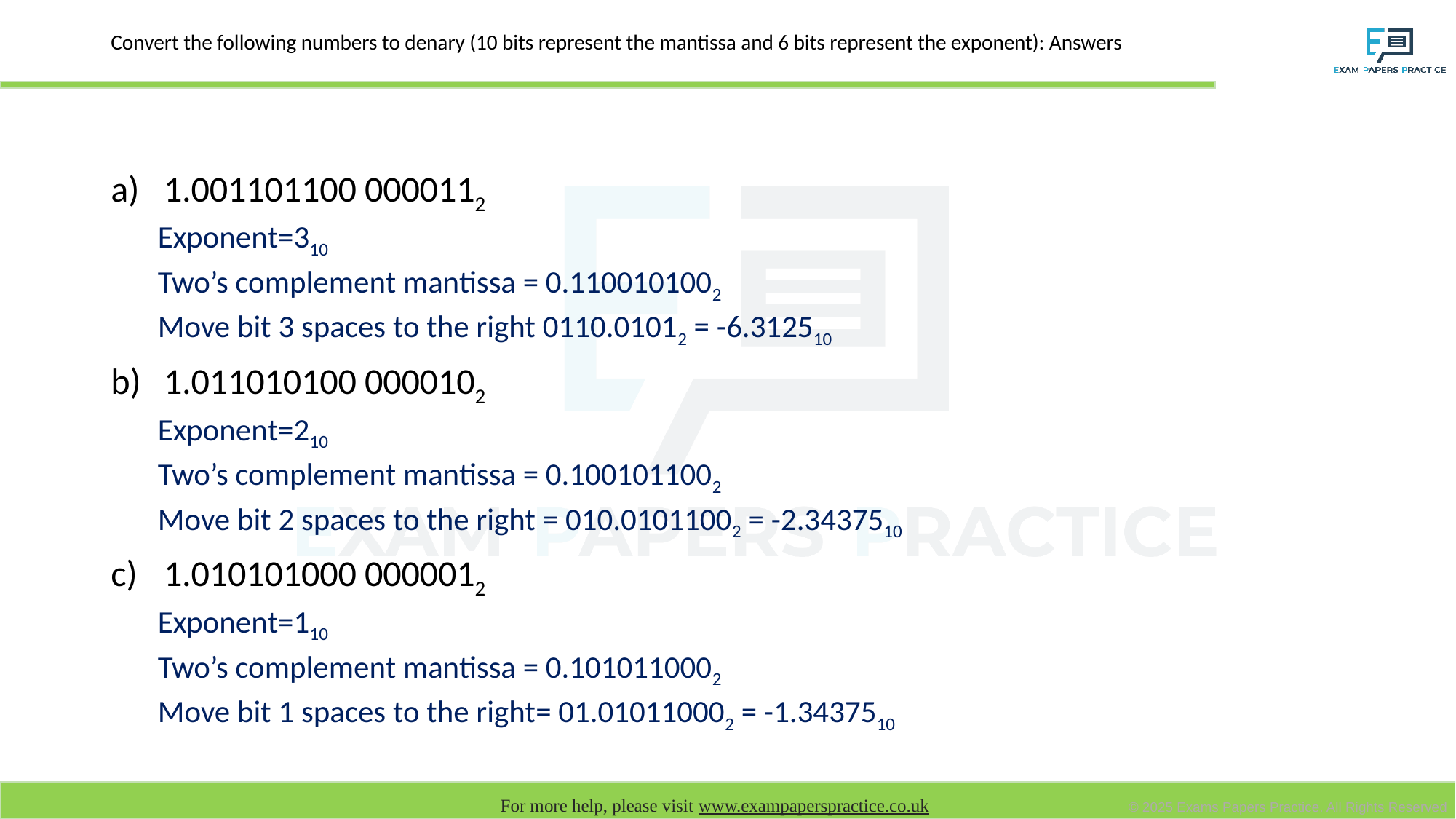

# Convert the following numbers to denary (10 bits represent the mantissa and 6 bits represent the exponent): Answers
1.001101100 0000112
Exponent=310
Two’s complement mantissa = 0.1100101002
Move bit 3 spaces to the right 0110.01012 = -6.312510
1.011010100 0000102
Exponent=210
Two’s complement mantissa = 0.1001011002
Move bit 2 spaces to the right = 010.01011002 = -2.3437510
1.010101000 0000012
Exponent=110
Two’s complement mantissa = 0.1010110002
Move bit 1 spaces to the right= 01.010110002 = -1.3437510